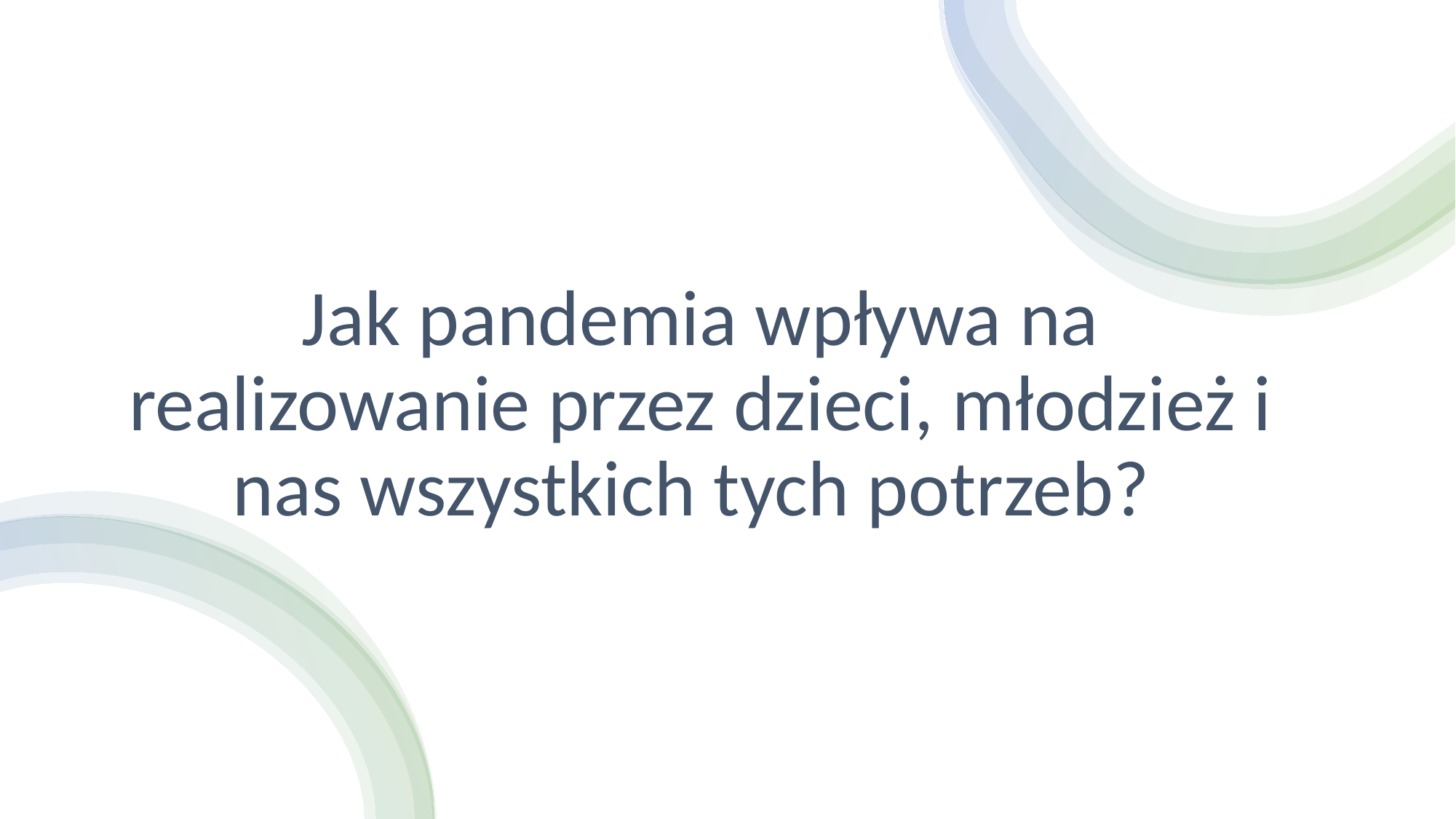

# Jak pandemia wpływa na realizowanie przez dzieci, młodzież i nas wszystkich tych potrzeb?